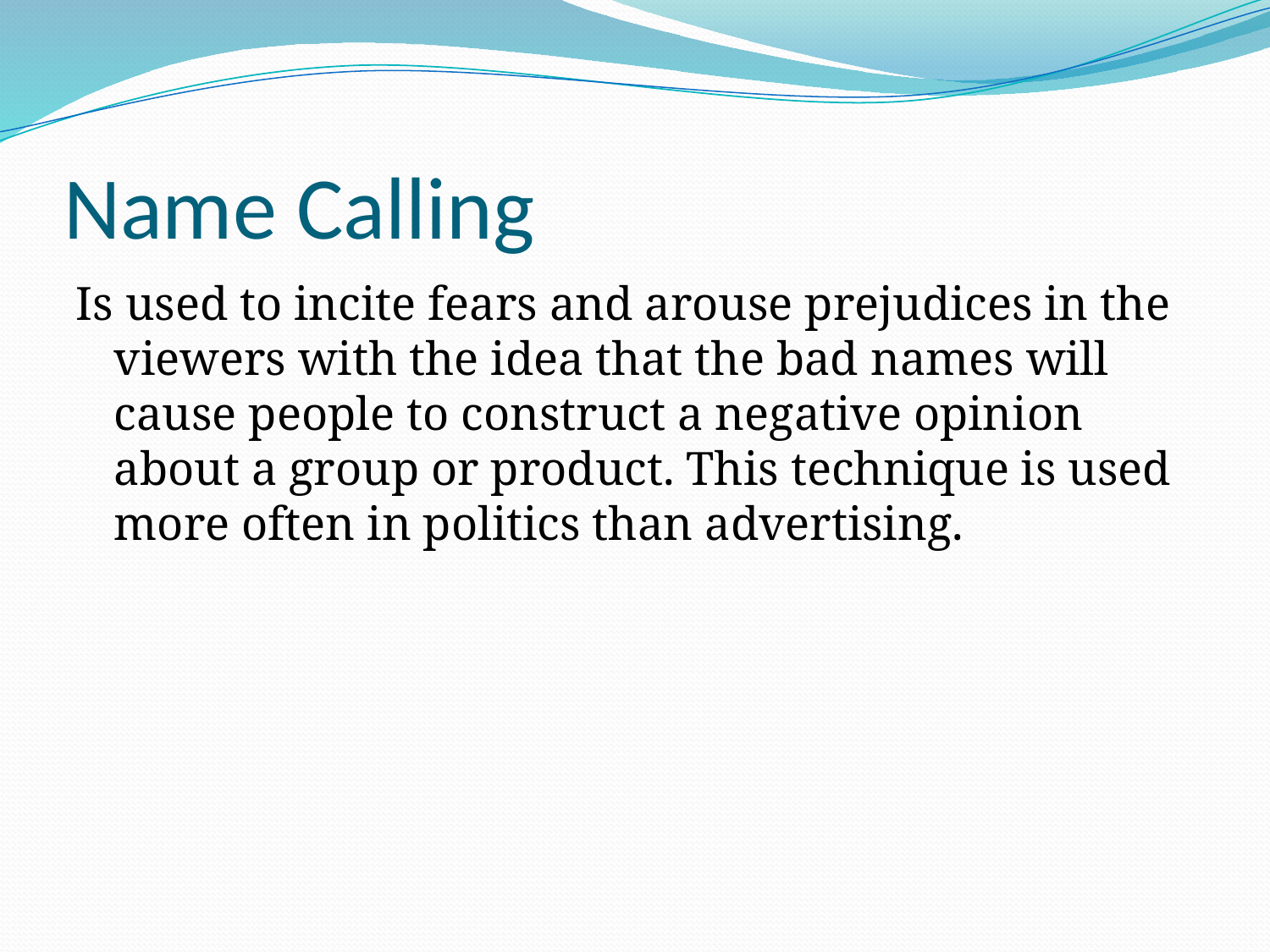

# Name Calling
Is used to incite fears and arouse prejudices in the viewers with the idea that the bad names will cause people to construct a negative opinion about a group or product. This technique is used more often in politics than advertising.